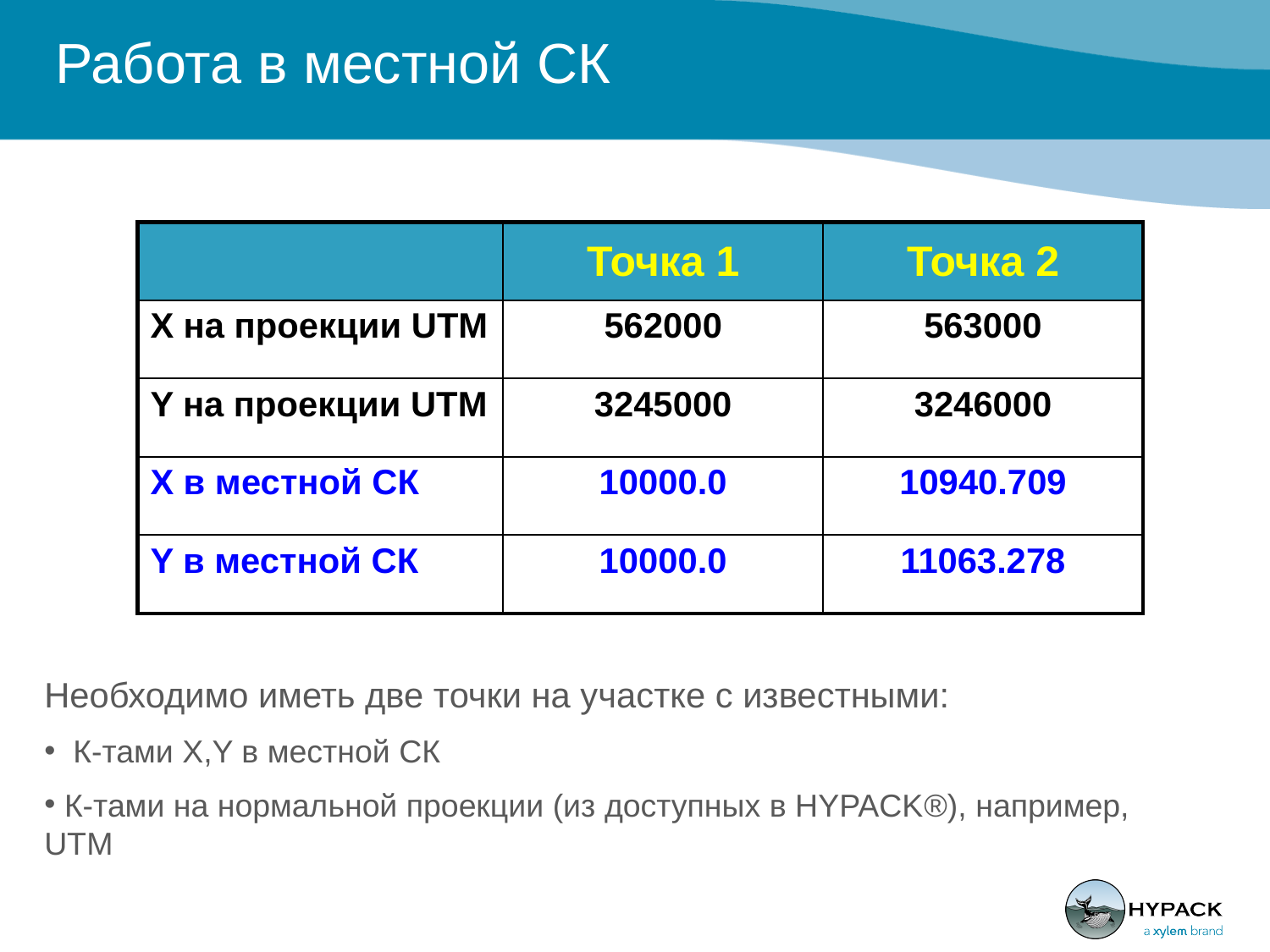

# Работа в местной СК
|  | Точка 1 | Точка 2 |
| --- | --- | --- |
| Х на проекции UTM | 562000 | 563000 |
| Y на проекции UTM | 3245000 | 3246000 |
| Х в местной СК | 10000.0 | 10940.709 |
| Y в местной СК | 10000.0 | 11063.278 |
Необходимо иметь две точки на участке с известными:
  К-тами X,Y в местной СК
 К-тами на нормальной проекции (из доступных в HYPACK®), например, UTM